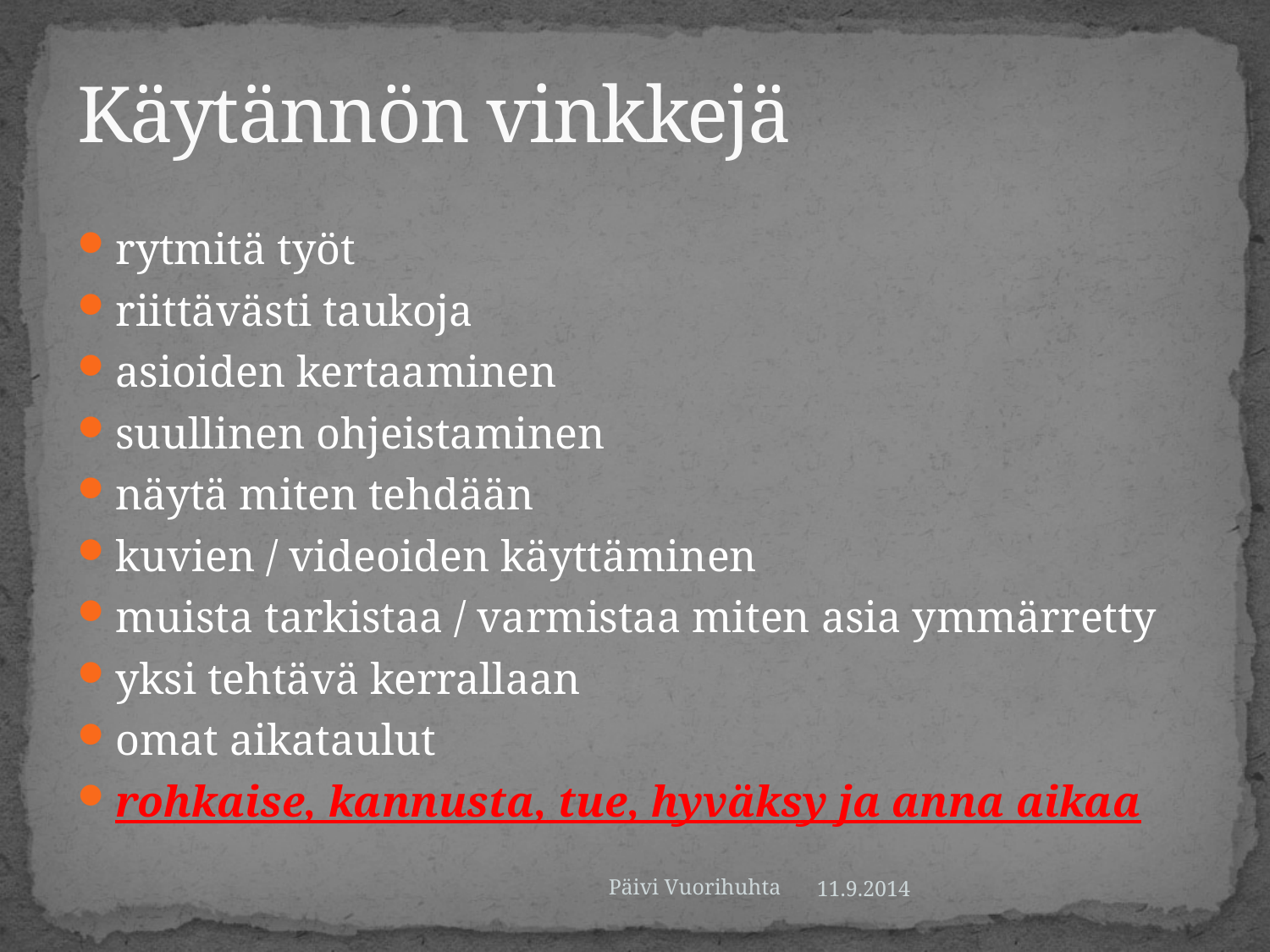

# Käytännön vinkkejä
rytmitä työt
riittävästi taukoja
asioiden kertaaminen
suullinen ohjeistaminen
näytä miten tehdään
kuvien / videoiden käyttäminen
muista tarkistaa / varmistaa miten asia ymmärretty
yksi tehtävä kerrallaan
omat aikataulut
rohkaise, kannusta, tue, hyväksy ja anna aikaa

Päivi Vuorihuhta
11.9.2014